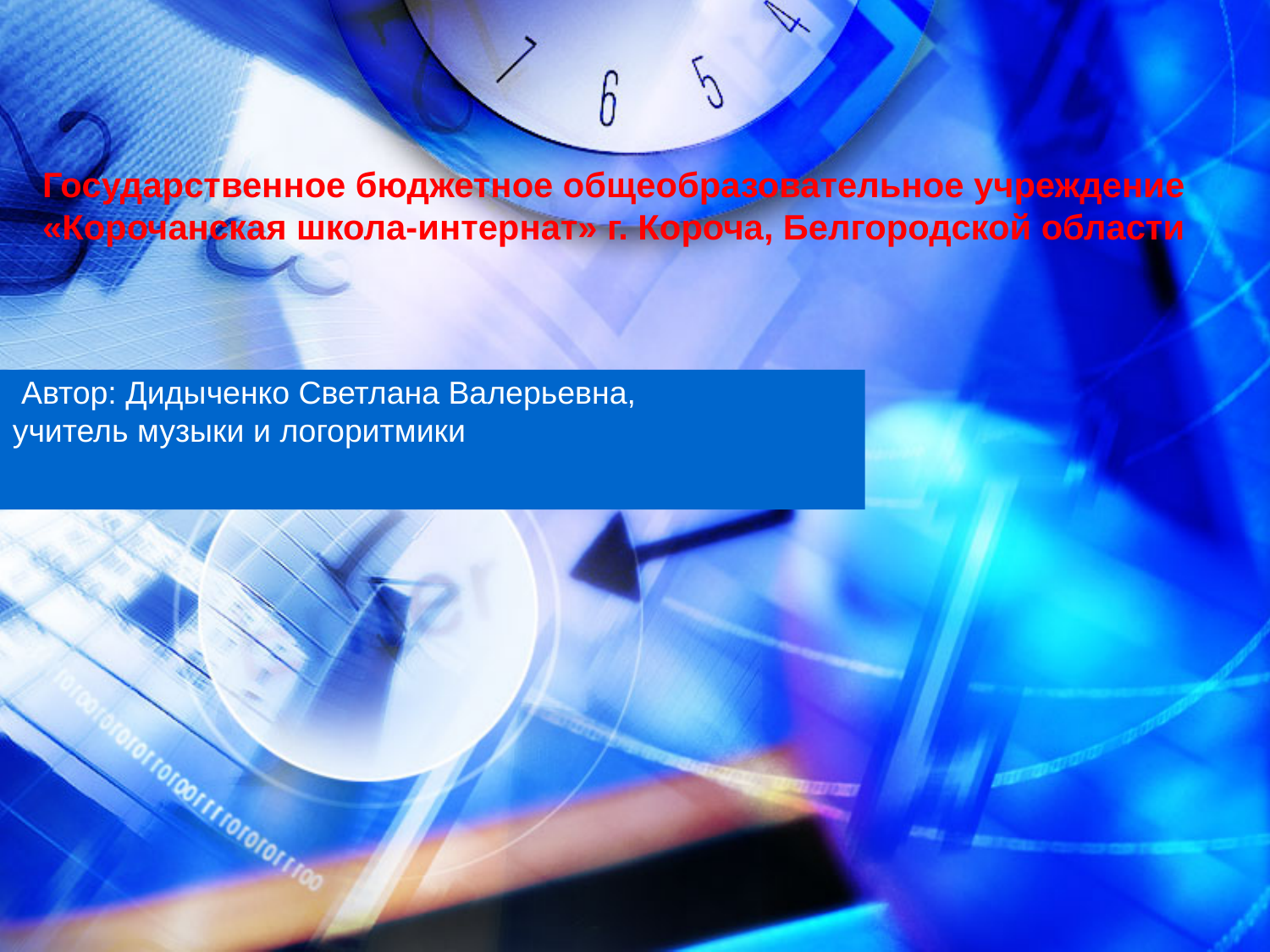

Государственное бюджетное общеобразовательное учреждение
«Корочанская школа-интернат» г. Короча, Белгородской области

 Автор: Дидыченко Светлана Валерьевна,
учитель музыки и логоритмики